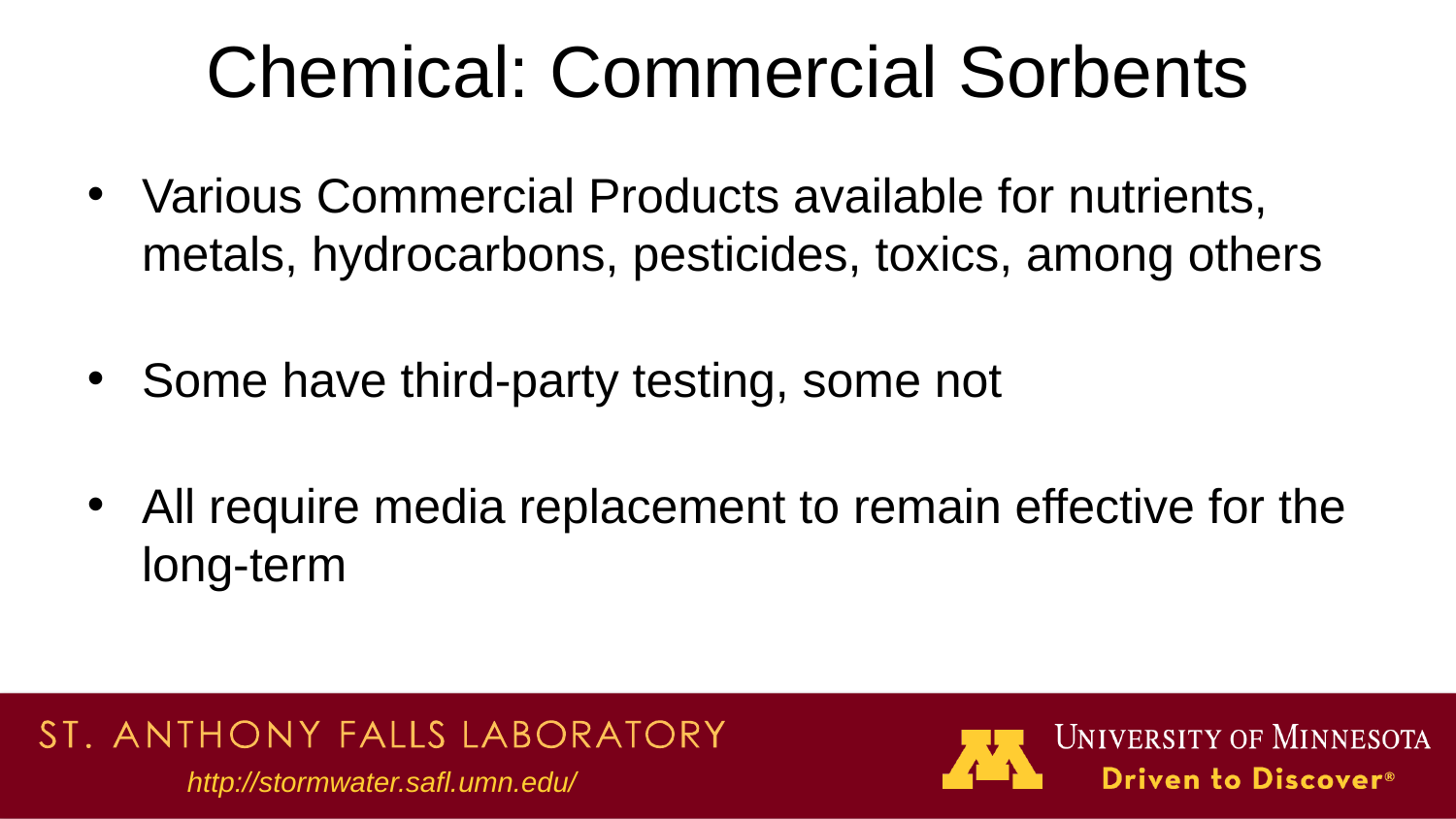

# Chemical: Commercial Sorbents
Various Commercial Products available for nutrients, metals, hydrocarbons, pesticides, toxics, among others
Some have third-party testing, some not
All require media replacement to remain effective for the long-term